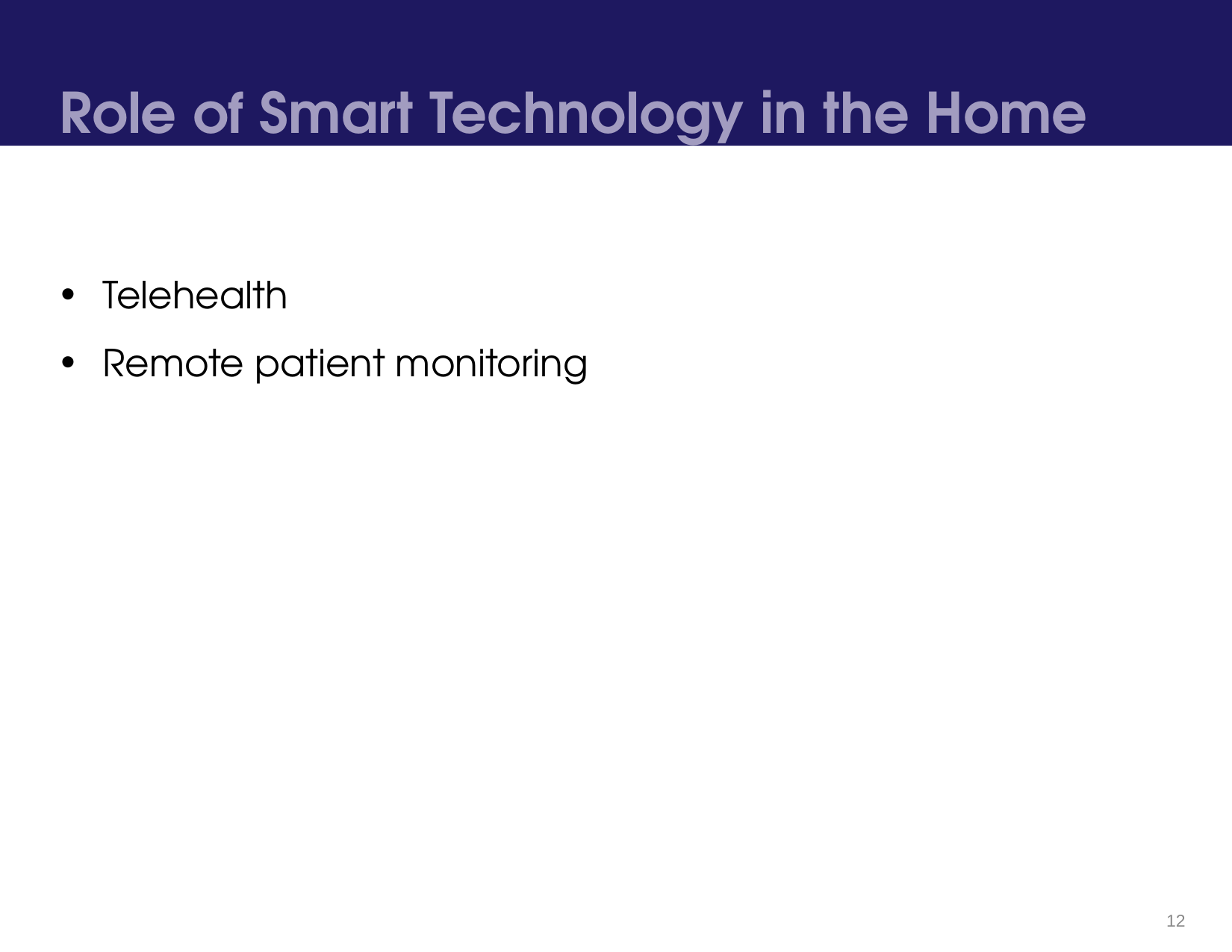

# Role of Smart Technology in the Home
Telehealth
Remote patient monitoring
12